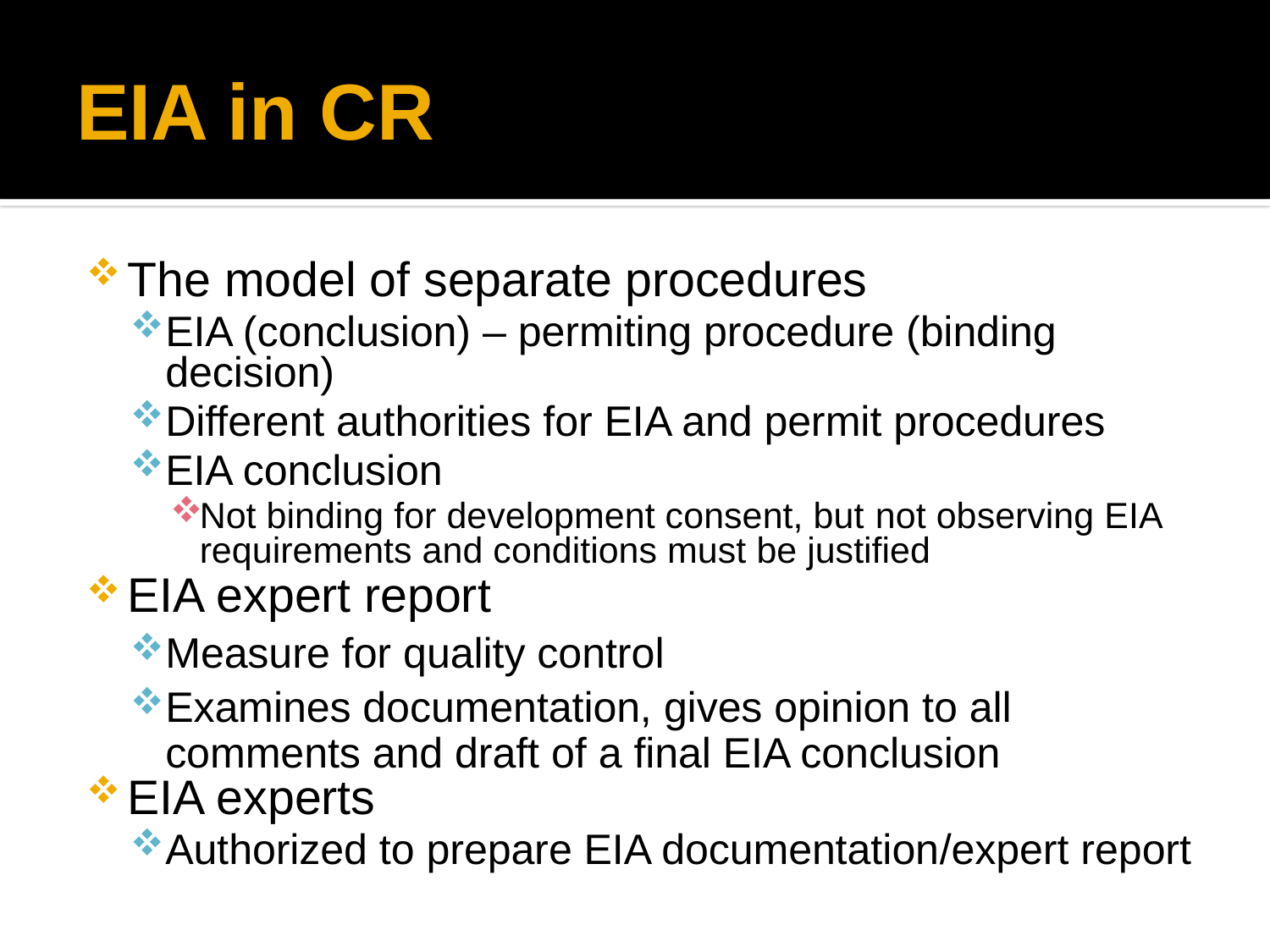

# EIA in CR
The model of separate procedures
EIA (conclusion) – permiting procedure (binding decision)
Different authorities for EIA and permit procedures
EIA conclusion
Not binding for development consent, but not observing EIA requirements and conditions must be justified
EIA expert report
Measure for quality control
Examines documentation, gives opinion to all comments and draft of a final EIA conclusion
EIA experts
Authorized to prepare EIA documentation/expert report